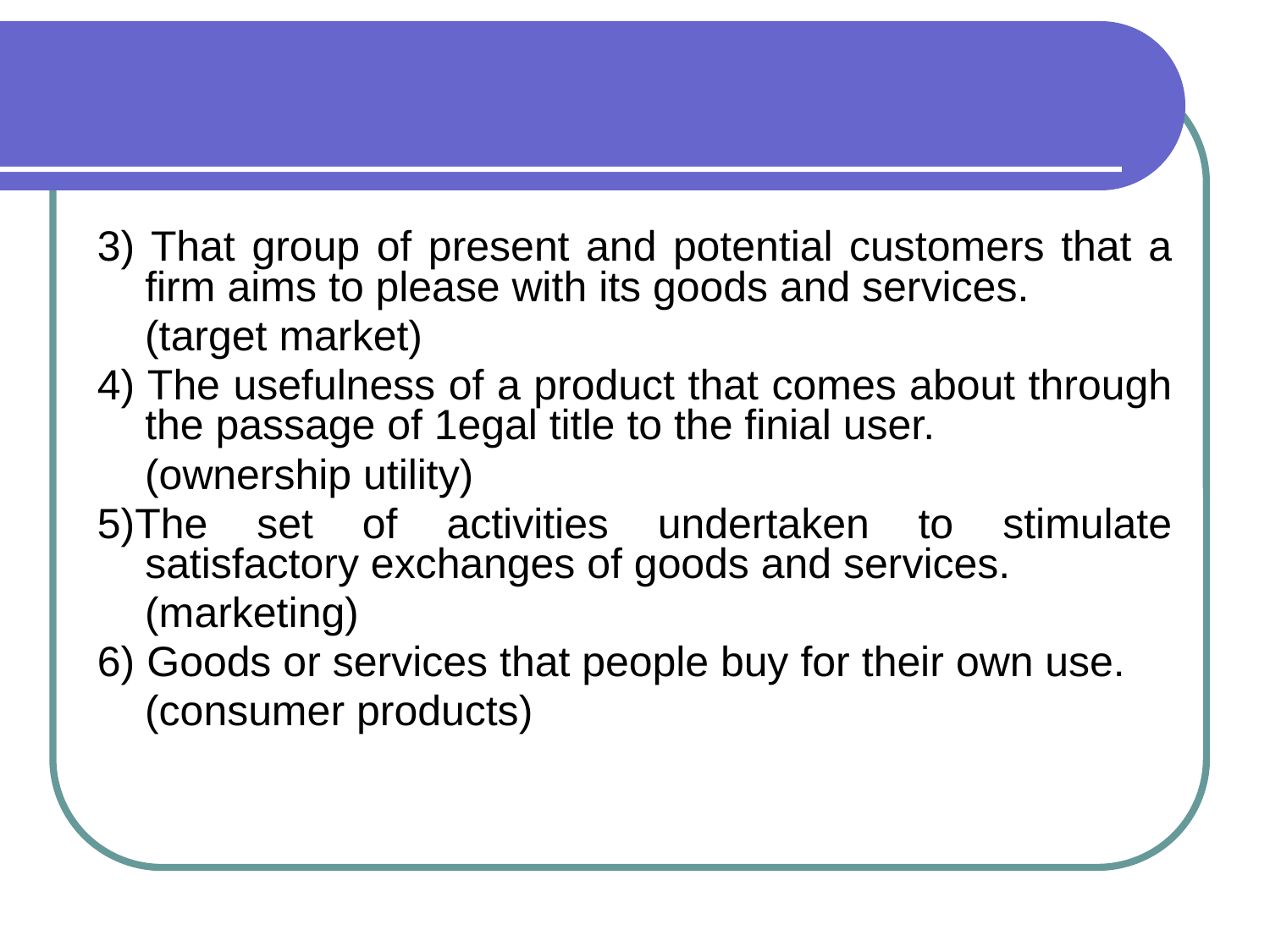

#
3) That group of present and potential customers that a firm aims to please with its goods and services.
    (target market)
4) The usefulness of a product that comes about through the passage of 1egal title to the finial user.
    (ownership utility)
5)The set of activities undertaken to stimulate satisfactory exchanges of goods and services.
    (marketing)
6) Goods or services that people buy for their own use.
    (consumer products)